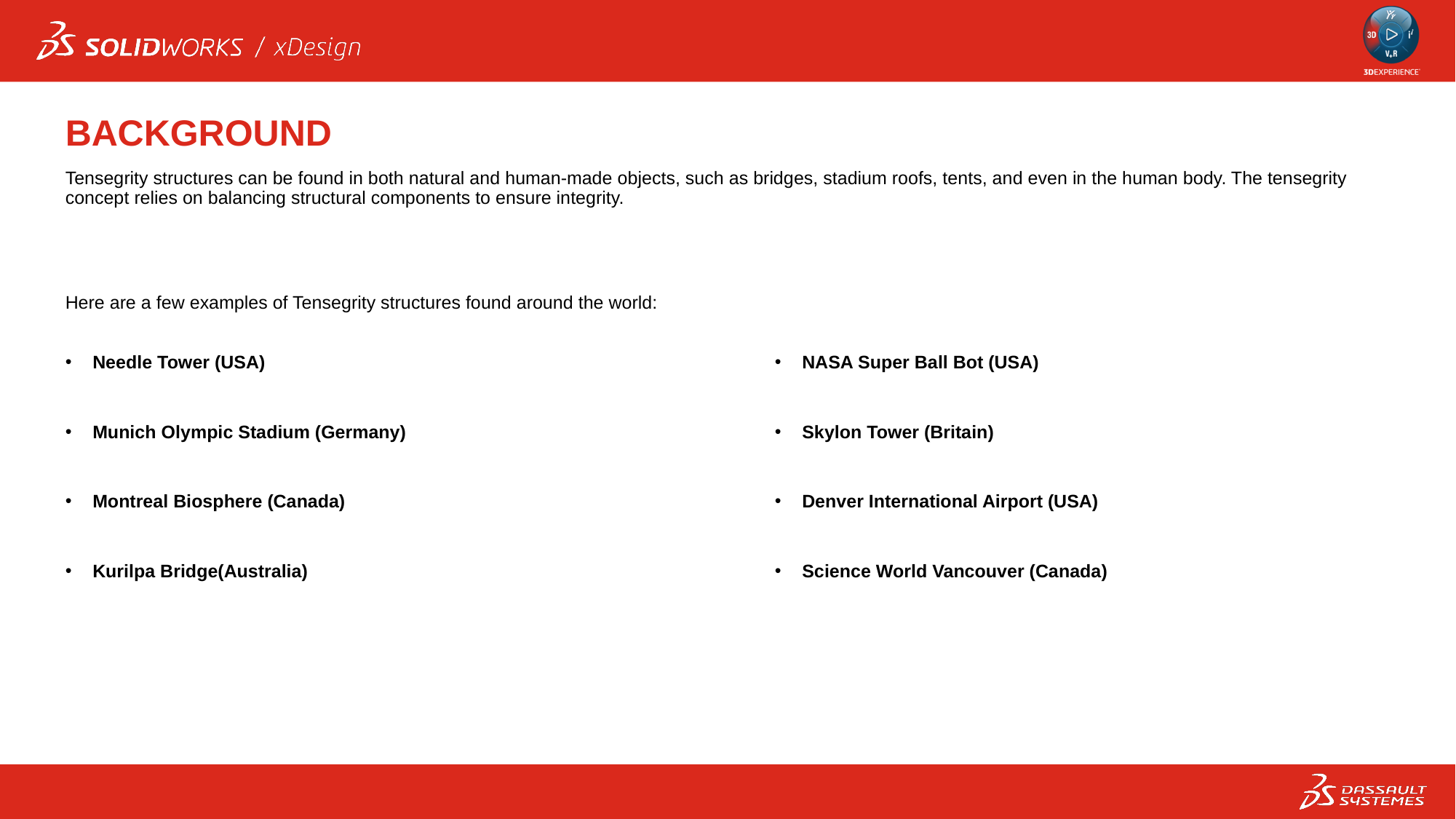

BACKGROUND
Tensegrity structures can be found in both natural and human-made objects, such as bridges, stadium roofs, tents, and even in the human body. The tensegrity concept relies on balancing structural components to ensure integrity.

Here are a few examples of Tensegrity structures found around the world:

Needle Tower (USA)

Munich Olympic Stadium (Germany)

Montreal Biosphere (Canada)

Kurilpa Bridge(Australia)
NASA Super Ball Bot (USA)

Skylon Tower (Britain)

Denver International Airport (USA)

Science World Vancouver (Canada)